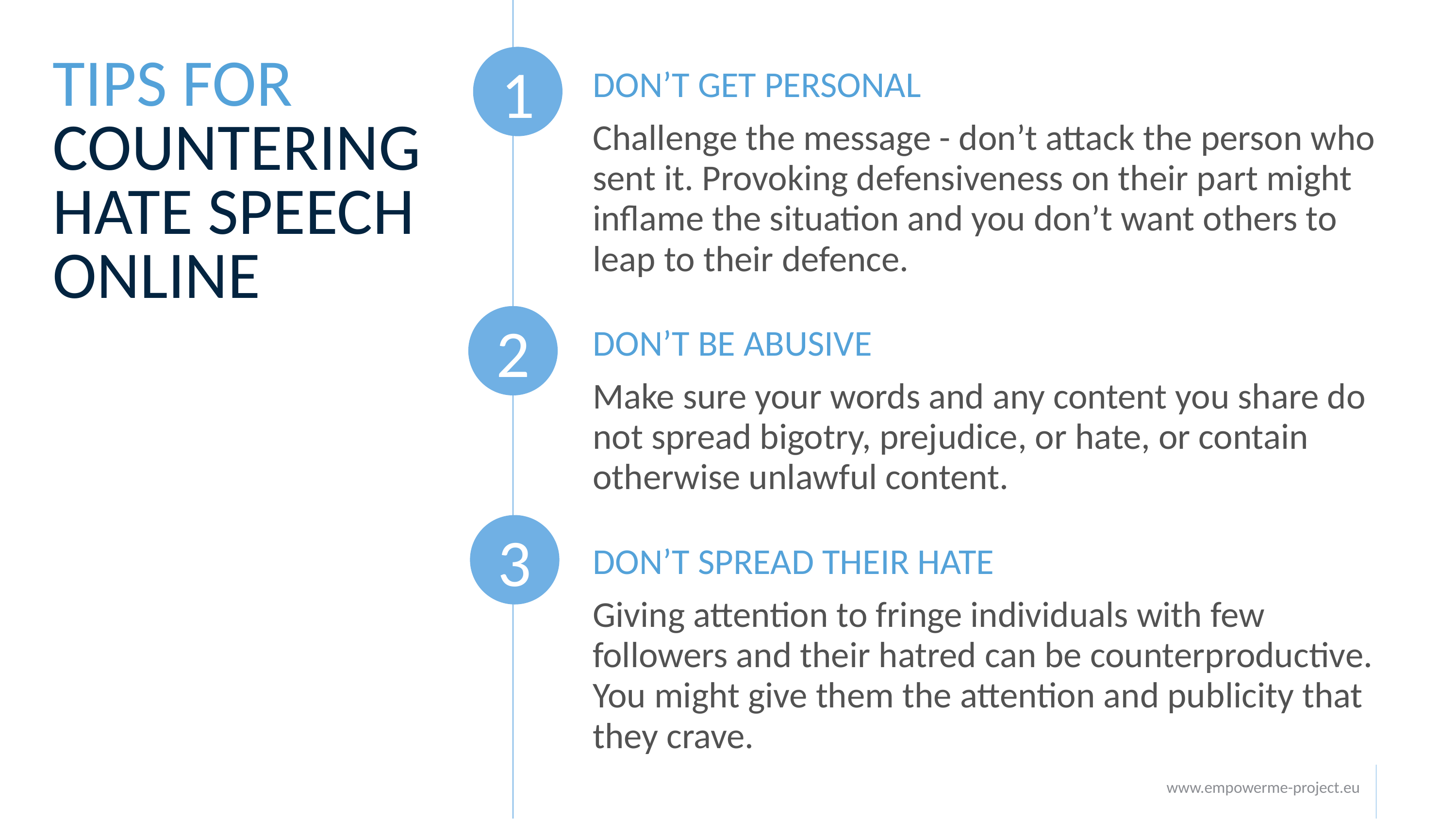

1
TIPS FOR COUNTERING HATE SPEECH ONLINE
DON’T GET PERSONAL
Challenge the message - don’t attack the person who sent it. Provoking defensiveness on their part might inflame the situation and you don’t want others to leap to their defence.

DON’T BE ABUSIVE
Make sure your words and any content you share do not spread bigotry, prejudice, or hate, or contain otherwise unlawful content.

DON’T SPREAD THEIR HATE
Giving attention to fringe individuals with few followers and their hatred can be counterproductive. You might give them the attention and publicity that they crave.
2
3
www.empowerme-project.eu